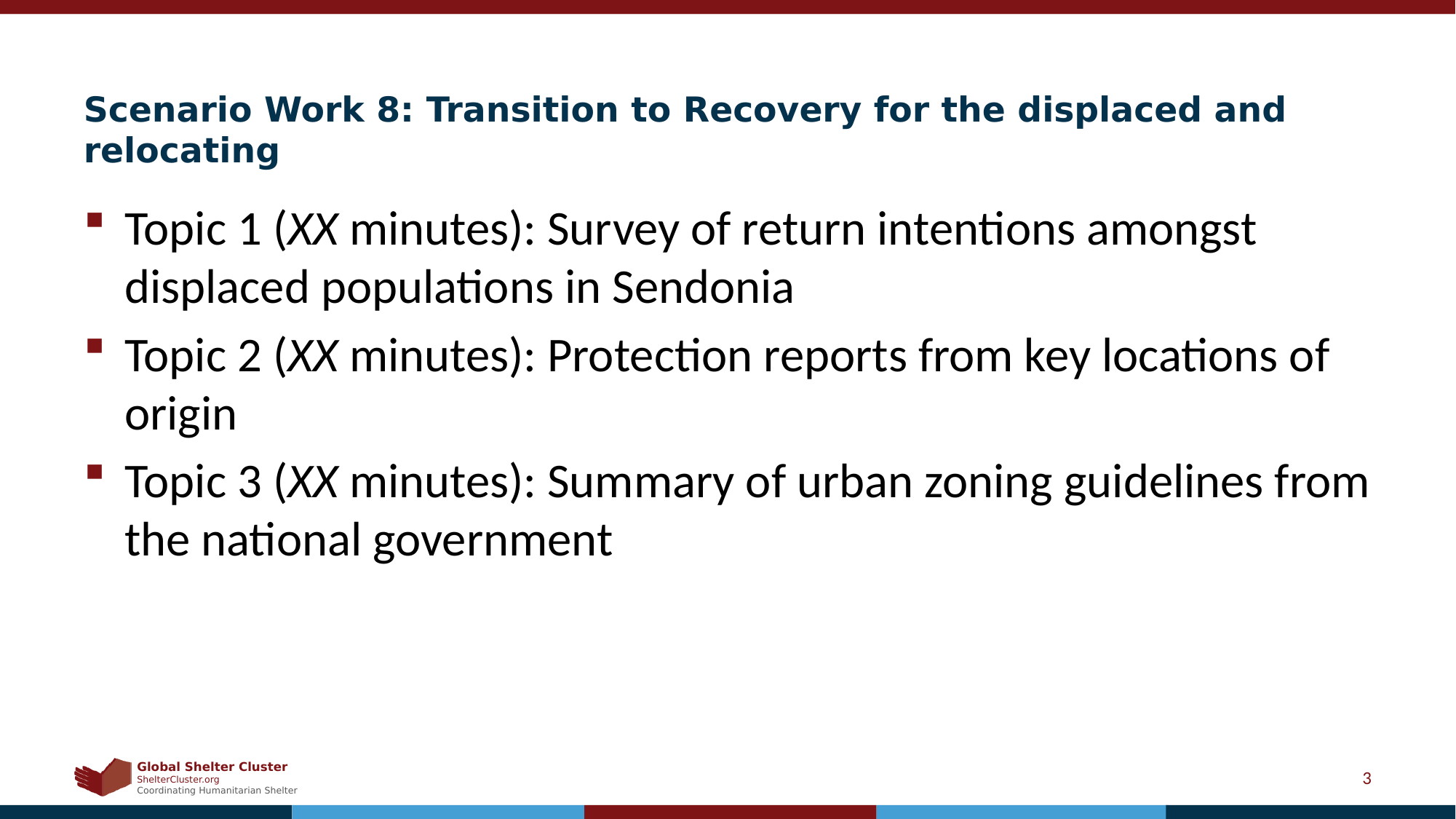

# Scenario Work 8: Transition to Recovery for the displaced and relocating
Topic 1 (XX minutes): Survey of return intentions amongst displaced populations in Sendonia
Topic 2 (XX minutes): Protection reports from key locations of origin
Topic 3 (XX minutes): Summary of urban zoning guidelines from the national government
3